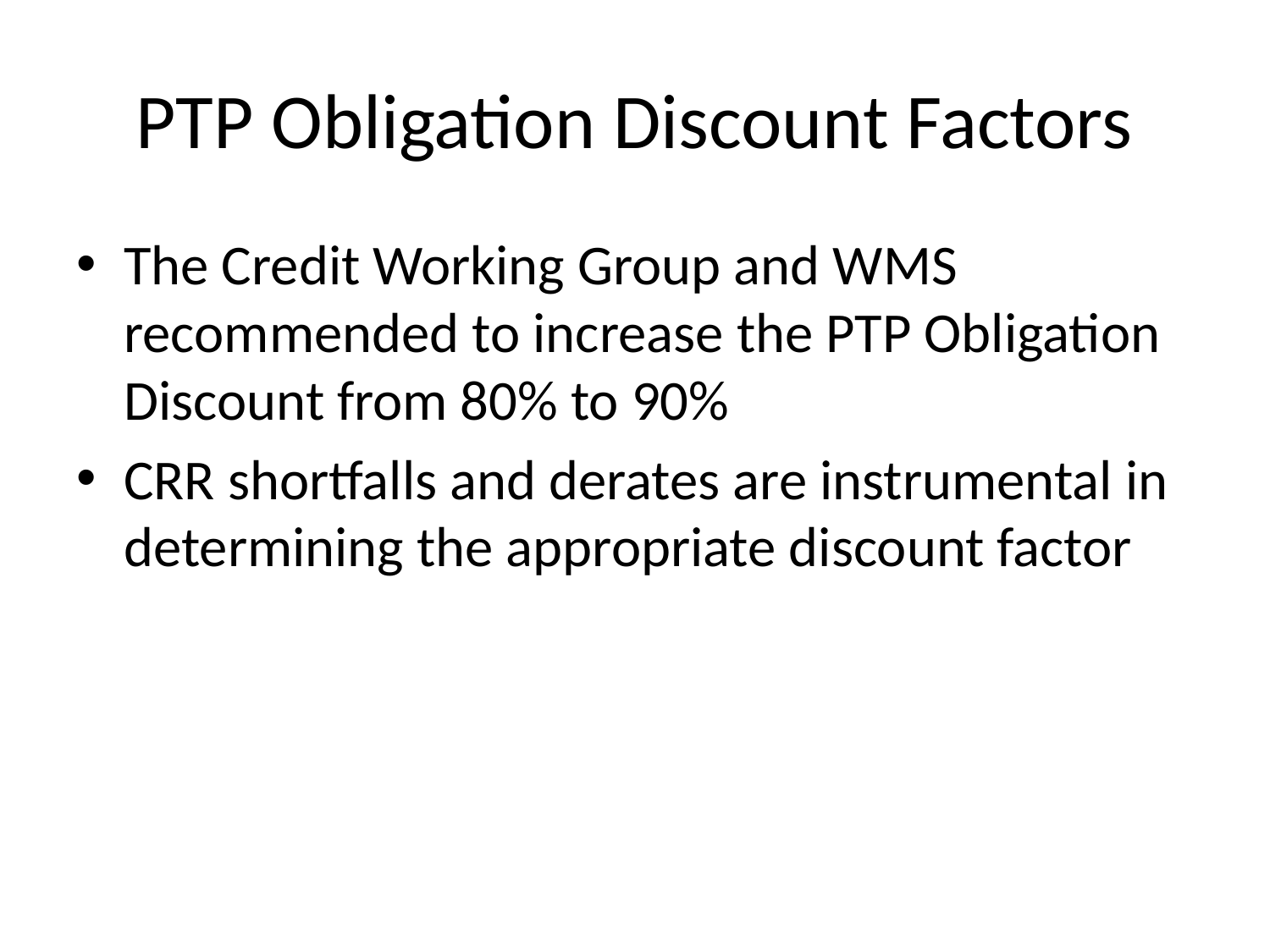

# PTP Obligation Discount Factors
The Credit Working Group and WMS recommended to increase the PTP Obligation Discount from 80% to 90%
CRR shortfalls and derates are instrumental in determining the appropriate discount factor